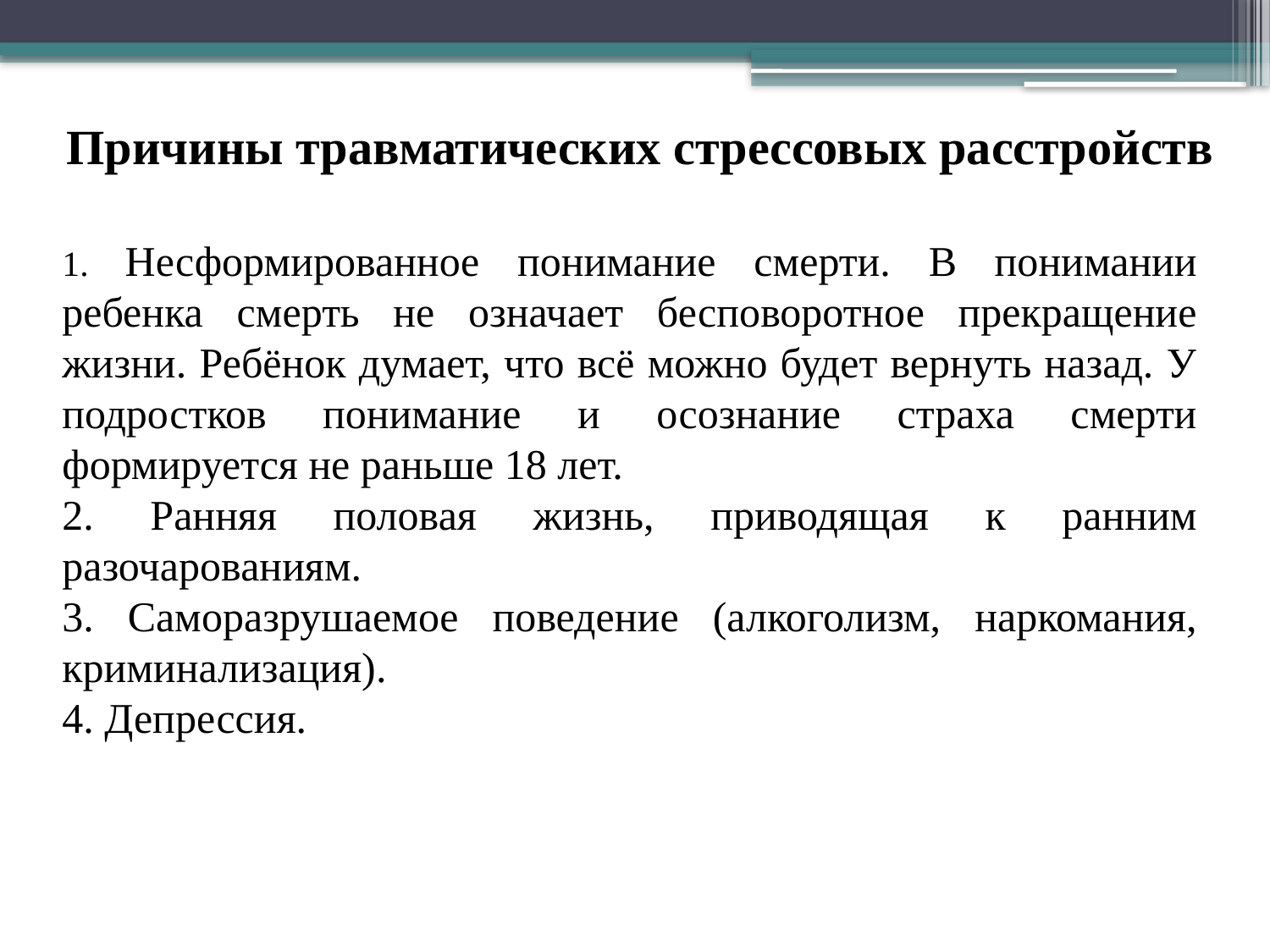

Причины травматических стрессовых расстройств
1. Несформированное понимание смерти. В понимании ребенка смерть не означает бесповоротное прекращение жизни. Ребёнок думает, что всё можно будет вернуть назад. У подростков понимание и осознание страха смерти формируется не раньше 18 лет.
2. Ранняя половая жизнь, приводящая к ранним разочарованиям.
3. Саморазрушаемое поведение (алкоголизм, наркомания, криминализация).
4. Депрессия.